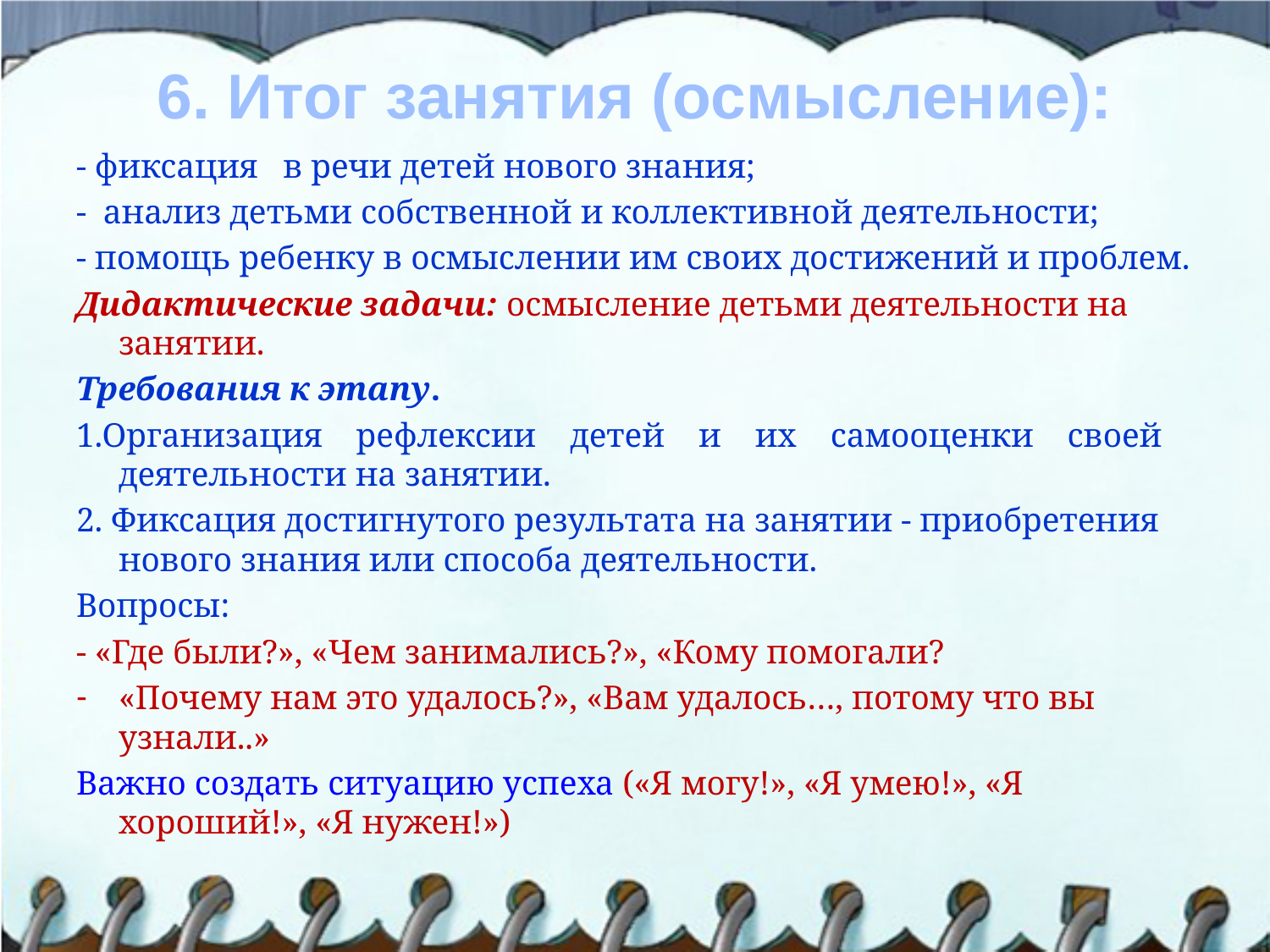

# 6. Итог занятия (осмысление):
- фиксация   в речи детей нового знания;
-  анализ детьми собственной и коллективной деятельности;
- помощь ребенку в осмыслении им своих достижений и проблем.
Дидактические задачи: осмысление детьми деятельности на занятии.
Требования к этапу.
1.Организация    рефлексии    детей    и    их    самооценки    своей    деятельности на занятии.
2. Фиксация достигнутого результата на занятии - приобретения нового знания или способа деятельности.
Вопросы:
- «Где были?», «Чем занимались?», «Кому помогали?
«Почему нам это удалось?», «Вам удалось…, потому что вы узнали..»
Важно создать ситуацию успеха («Я могу!», «Я умею!», «Я хороший!», «Я нужен!»)